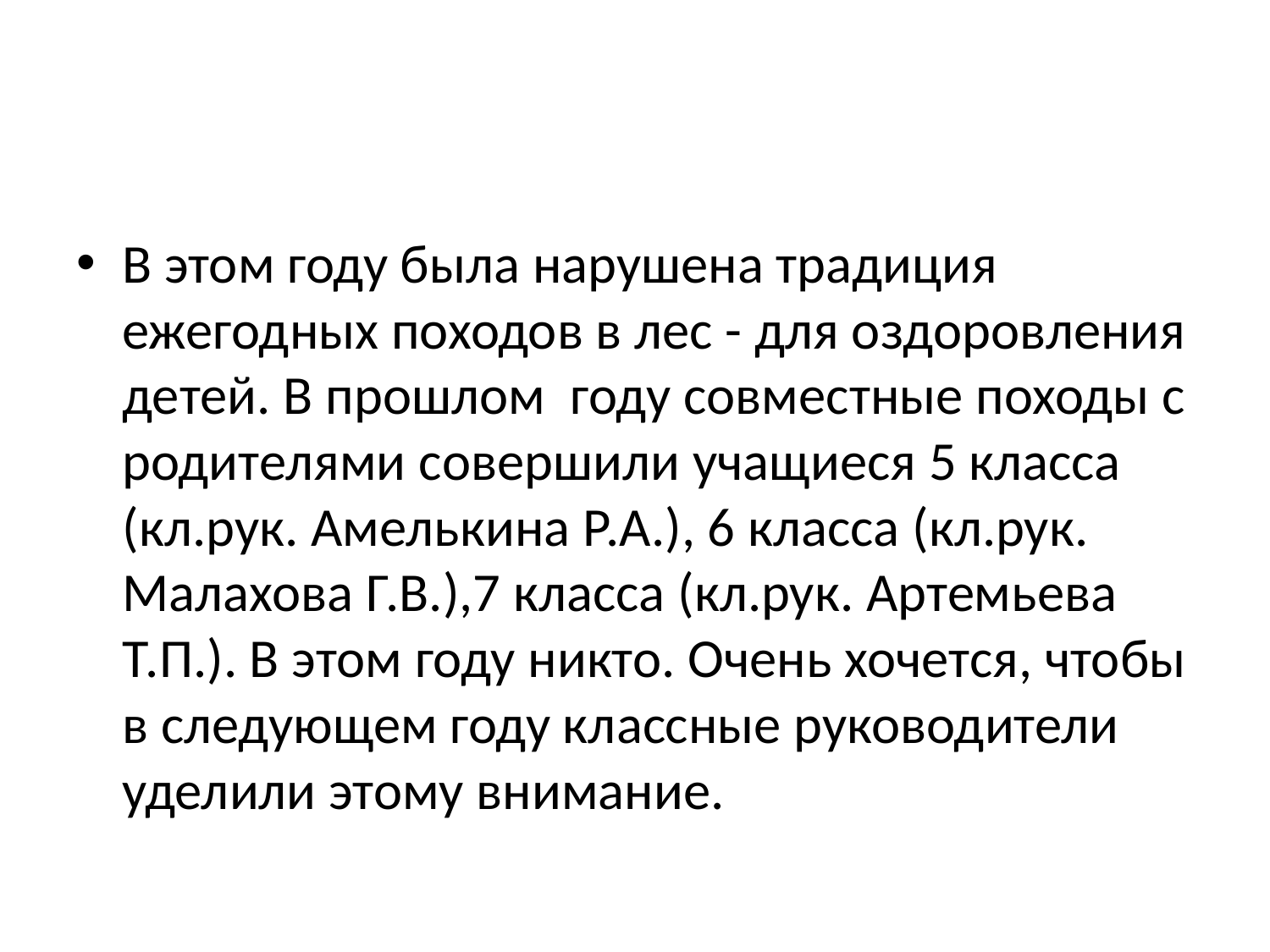

#
В этом году была нарушена традиция ежегодных походов в лес - для оздоровления детей. В прошлом  году совместные походы с родителями совершили учащиеся 5 класса (кл.рук. Амелькина Р.А.), 6 класса (кл.рук. Малахова Г.В.),7 класса (кл.рук. Артемьева Т.П.). В этом году никто. Очень хочется, чтобы в следующем году классные руководители уделили этому внимание.